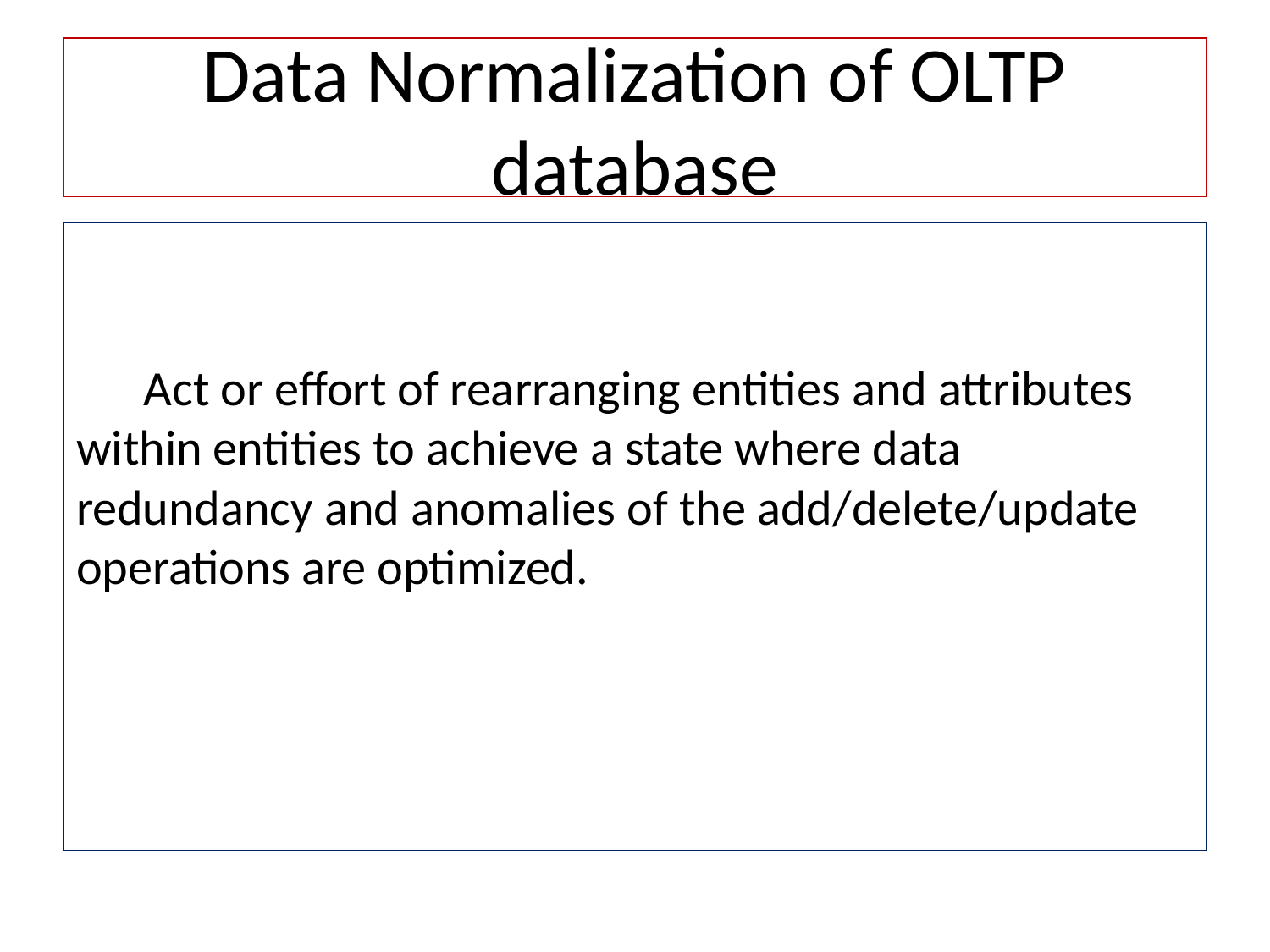

# Data Normalization of OLTP database

      Act or effort of rearranging entities and attributes within entities to achieve a state where data redundancy and anomalies of the add/delete/update operations are optimized.